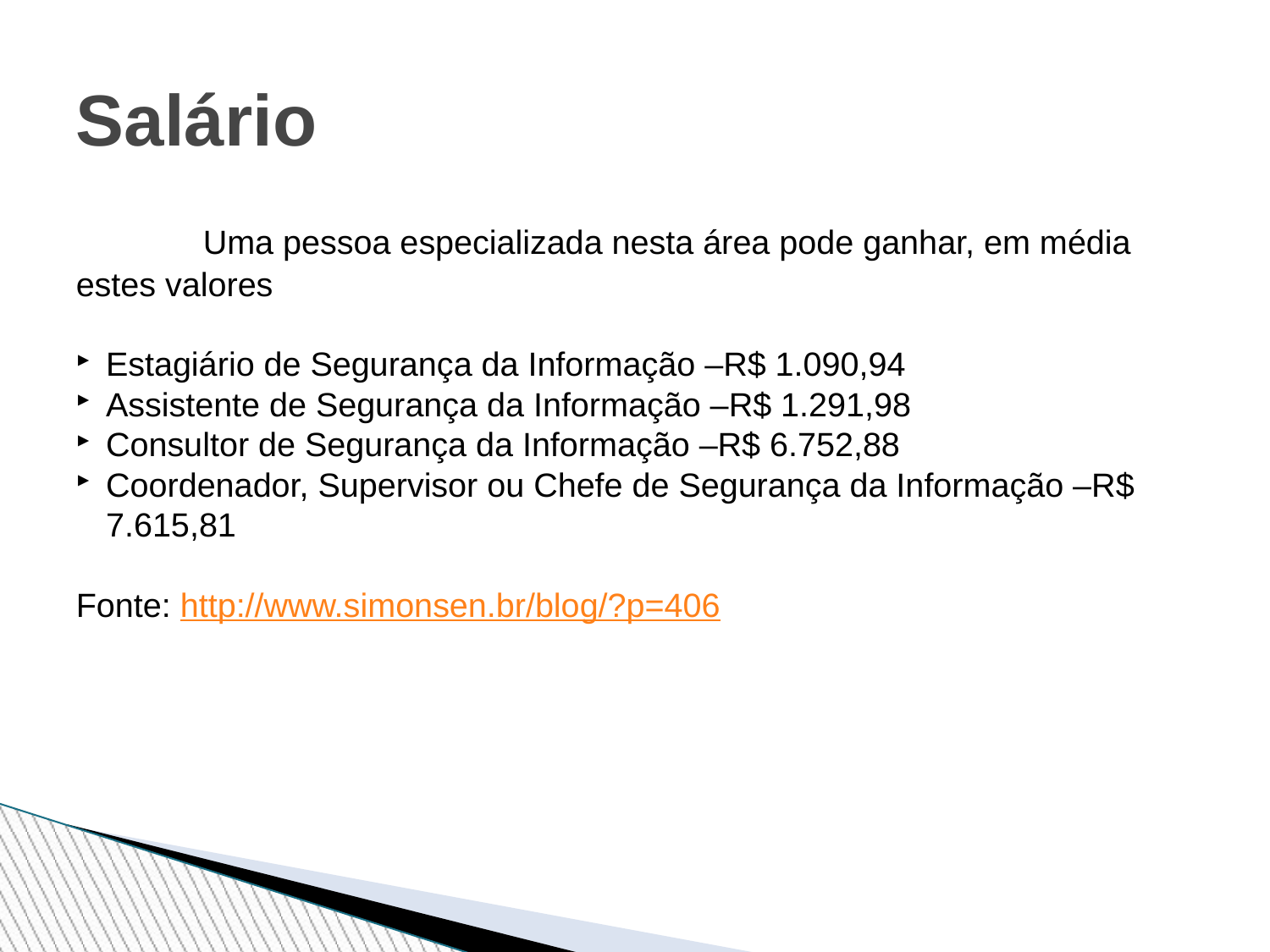

Salário
	Uma pessoa especializada nesta área pode ganhar, em média estes valores

Estagiário de Segurança da Informação –R$ 1.090,94
Assistente de Segurança da Informação –R$ 1.291,98
Consultor de Segurança da Informação –R$ 6.752,88
Coordenador, Supervisor ou Chefe de Segurança da Informação –R$ 7.615,81

Fonte: http://www.simonsen.br/blog/?p=406